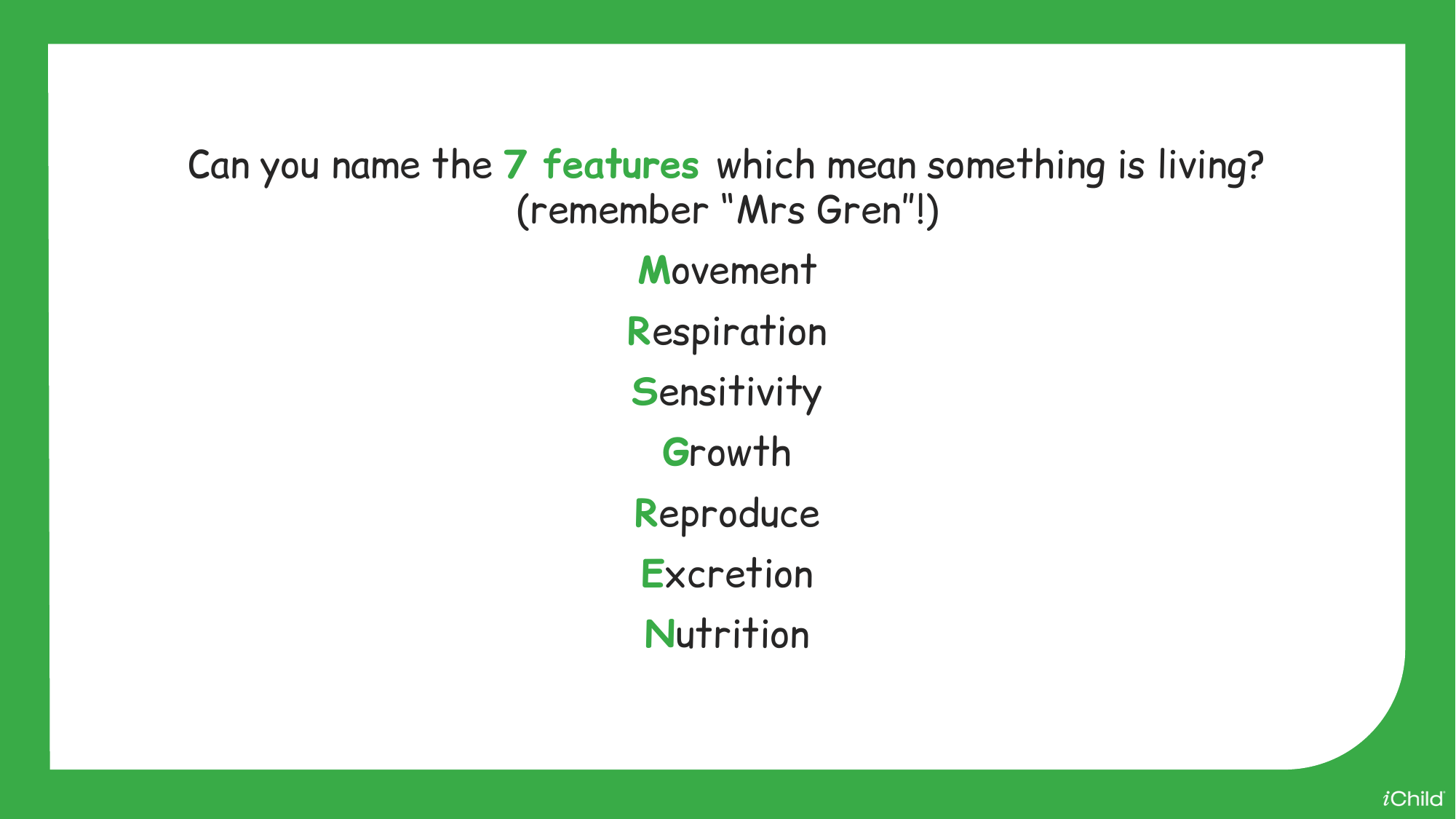

Can you name the 7 features which mean something is living?
(remember “Mrs Gren”!)
Movement
Respiration
Sensitivity
Growth
Reproduce
Excretion
Nutrition